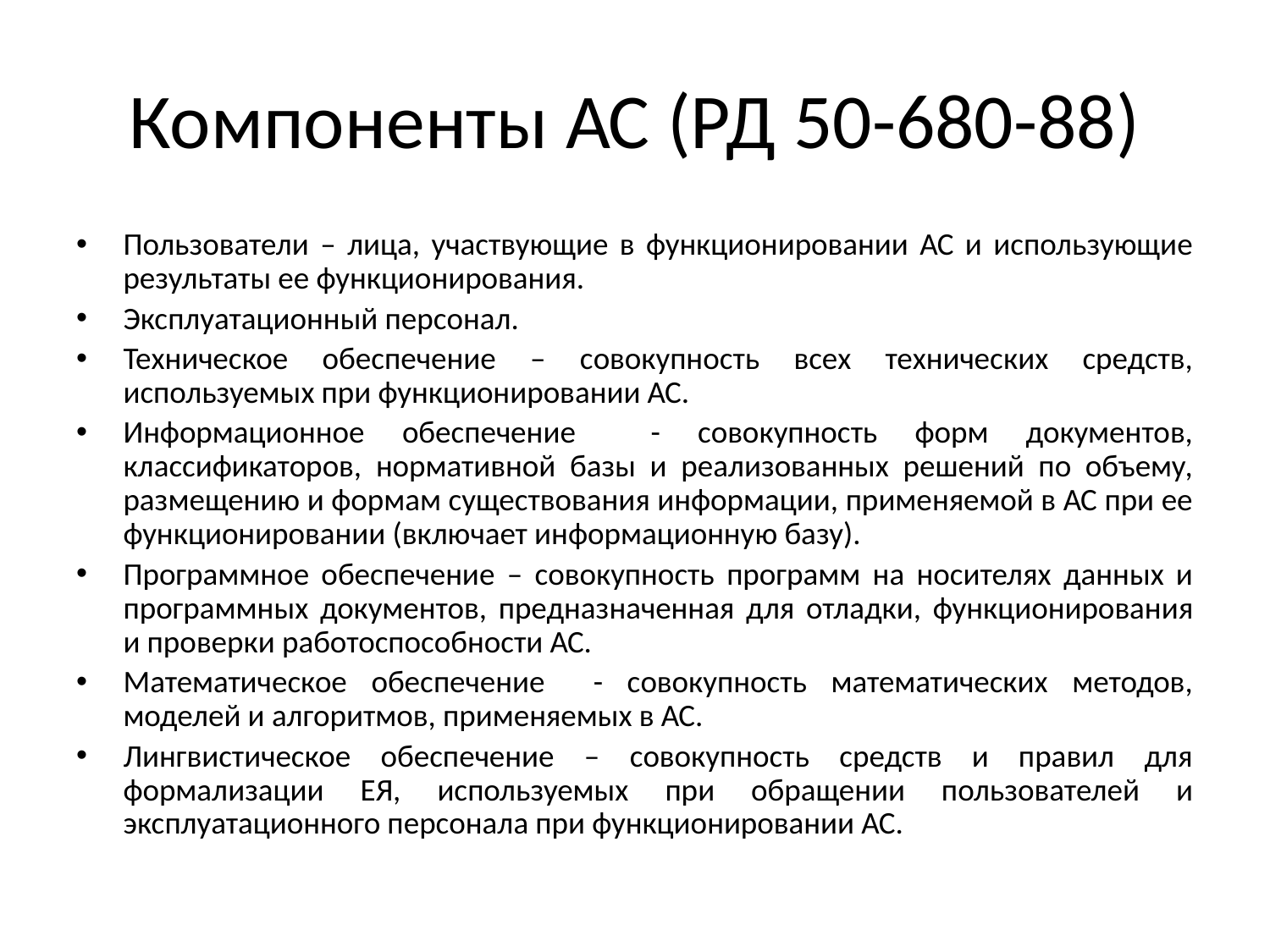

# Компоненты АС (РД 50-680-88)
Пользователи – лица, участвующие в функционировании АС и использующие результаты ее функционирования.
Эксплуатационный персонал.
Техническое обеспечение – совокупность всех технических средств, используемых при функционировании АС.
Информационное обеспечение  - совокупность форм документов, классификаторов, нормативной базы и реализованных решений по объему, размещению и формам существования информации, применяемой в АС при ее функционировании (включает информационную базу).
Программное обеспечение – совокупность программ на носителях данных и программных документов, предназначенная для отладки, функционирования и проверки работоспособности АС.
Математическое обеспечение  - совокупность математических методов, моделей и алгоритмов, применяемых в АС.
Лингвистическое обеспечение – совокупность средств и правил для формализации ЕЯ, используемых при обращении пользователей и эксплуатационного персонала при функционировании АС.